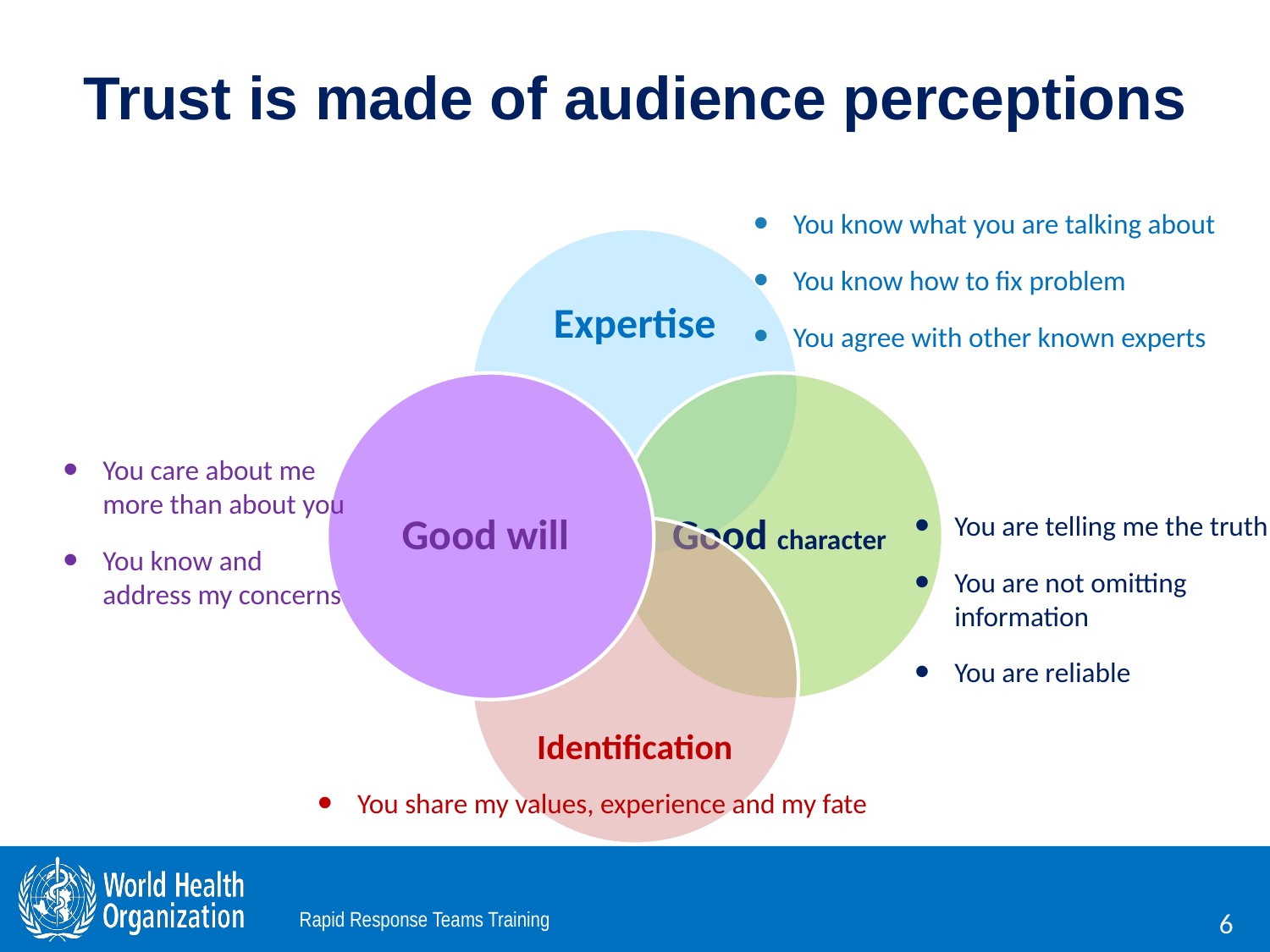

# Trust is made of audience perceptions
You know what you are talking about
You know how to fix problem
You agree with other known experts

Expertise
Good character
Identification
Good will
You care about me more than about you
You know and address my concerns
You are telling me the truth
You are not omitting information
You are reliable
You share my values, experience and my fate